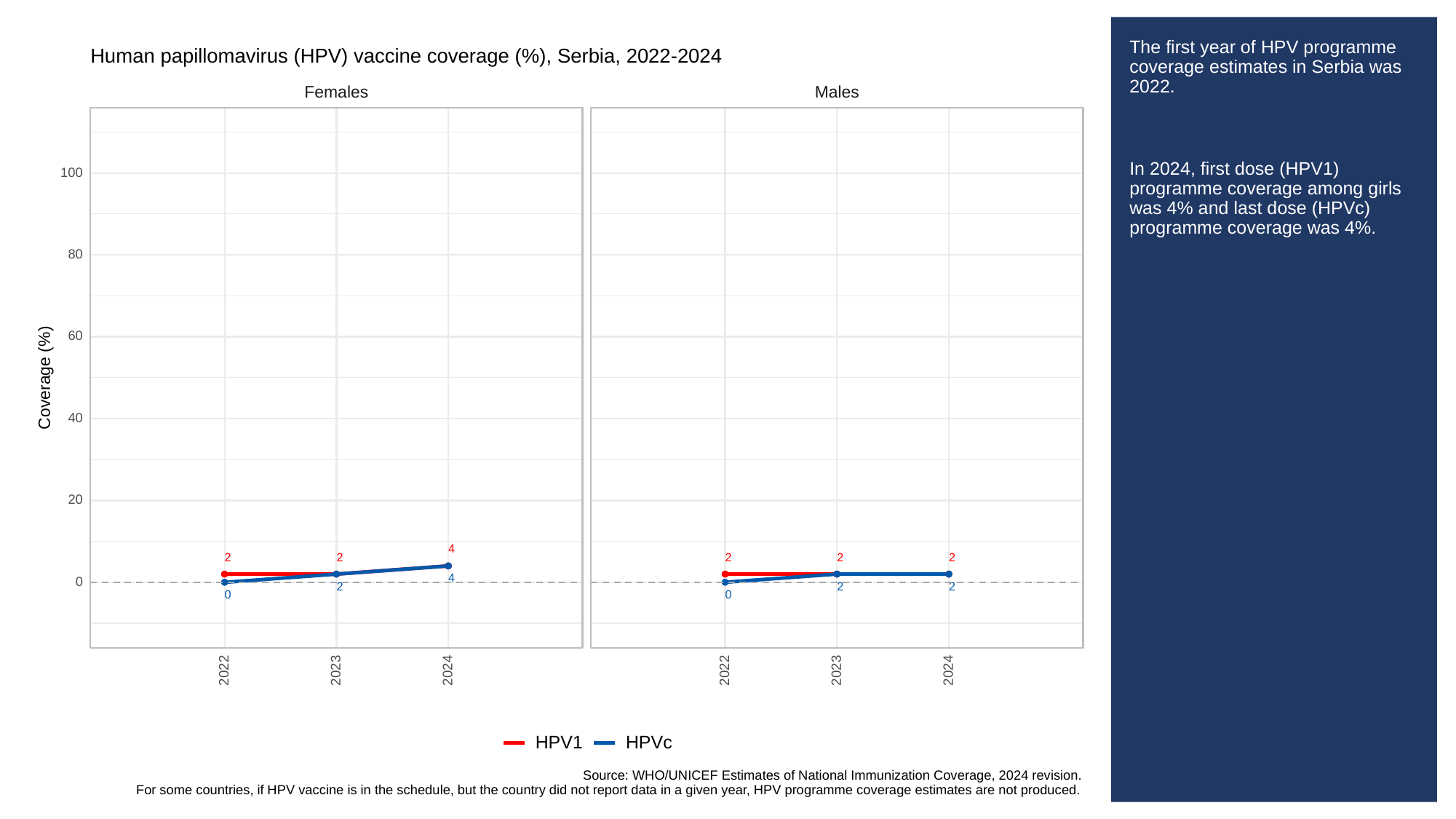

# The first year of HPV programme coverage estimates in Serbia was 2022.

In 2024, first dose (HPV1) programme coverage among girls was 4% and last dose (HPVc) programme coverage was 4%.

Human papillomavirus (HPV) vaccine coverage (%), Serbia, 2022-2024
Females
Males

100

80

60

Coverage (%)

40

20

4
2
2
2
2
2

4
0

2
2
2
0
0

2023
2023
2022
2024
2022
2024
HPVc
HPV1

Source: WHO/UNICEF Estimates of National Immunization Coverage, 2024 revision.
For some countries, if HPV vaccine is in the schedule, but the country did not report data in a given year, HPV programme coverage estimates are not produced.